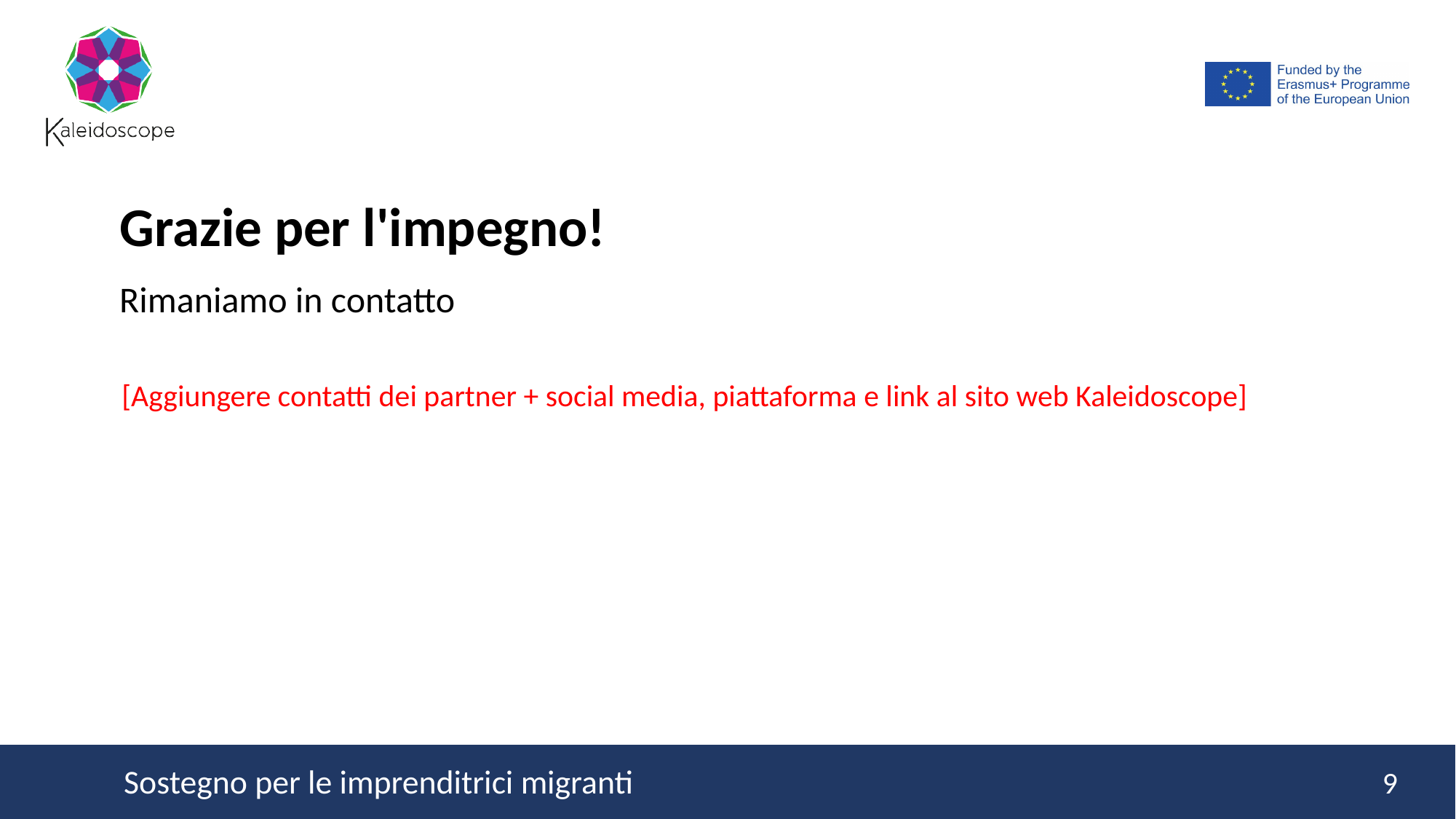

Grazie per l'impegno!
Rimaniamo in contatto
[Aggiungere contatti dei partner + social media, piattaforma e link al sito web Kaleidoscope]

9